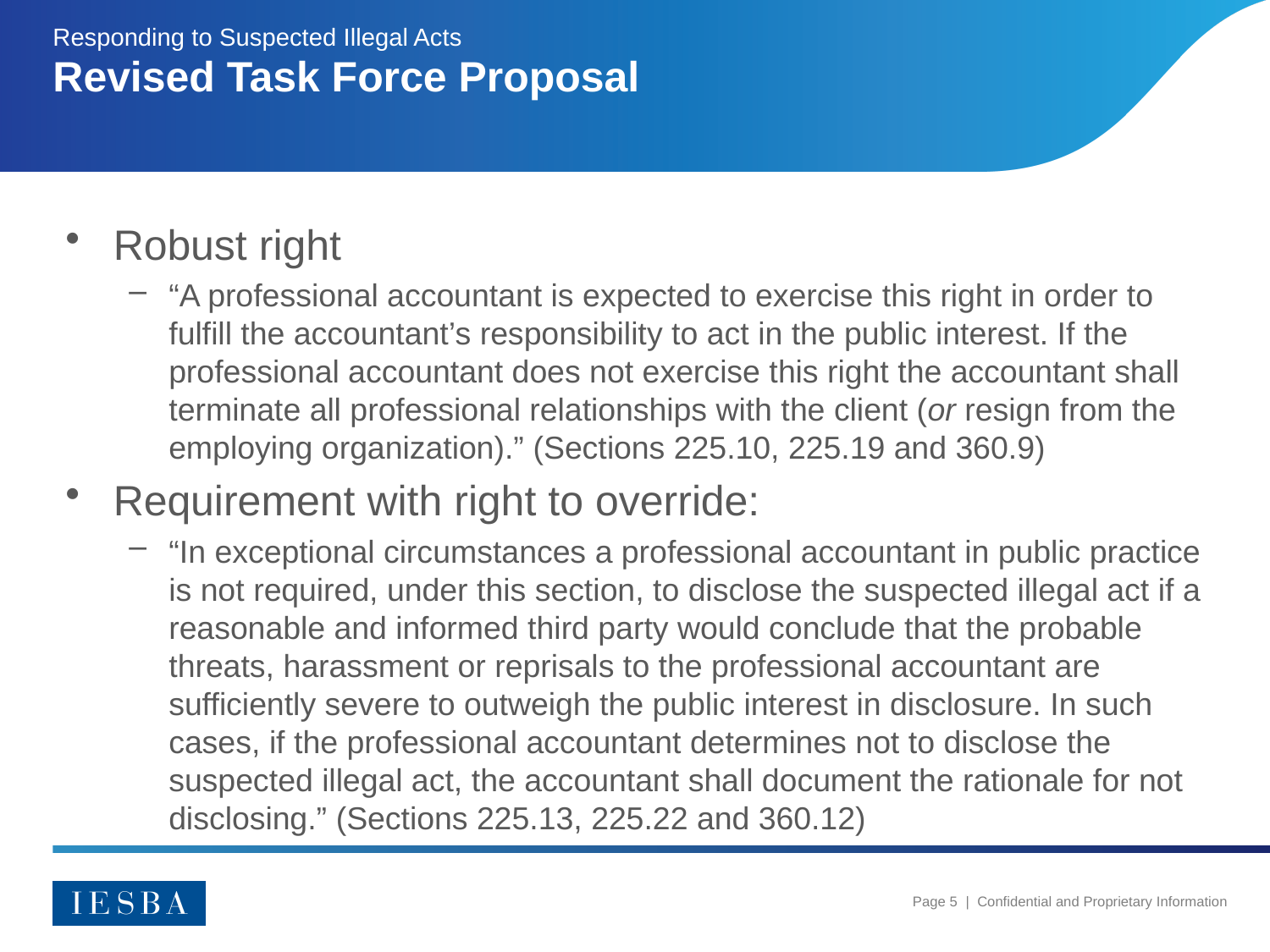

Responding to Suspected Illegal Acts

# Revised Task Force Proposal
Robust right
“A professional accountant is expected to exercise this right in order to fulfill the accountant’s responsibility to act in the public interest. If the professional accountant does not exercise this right the accountant shall terminate all professional relationships with the client (or resign from the employing organization).” (Sections 225.10, 225.19 and 360.9)
Requirement with right to override:
“In exceptional circumstances a professional accountant in public practice is not required, under this section, to disclose the suspected illegal act if a reasonable and informed third party would conclude that the probable threats, harassment or reprisals to the professional accountant are sufficiently severe to outweigh the public interest in disclosure. In such cases, if the professional accountant determines not to disclose the suspected illegal act, the accountant shall document the rationale for not disclosing.” (Sections 225.13, 225.22 and 360.12)